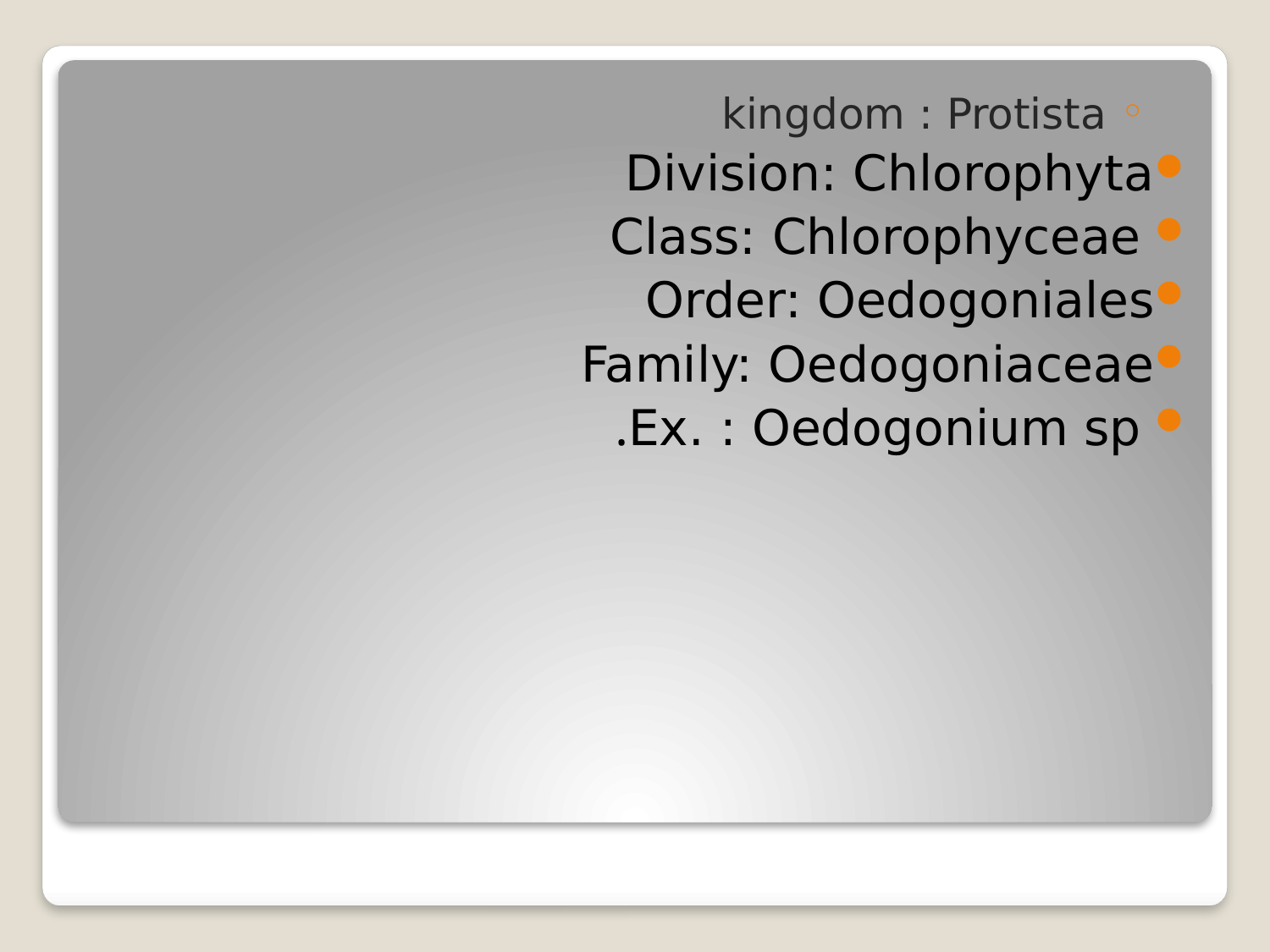

kingdom : Protista
Division: Chlorophyta
 Class: Chlorophyceae
Order: Oedogoniales
Family: Oedogoniaceae
 Ex. : Oedogonium sp.